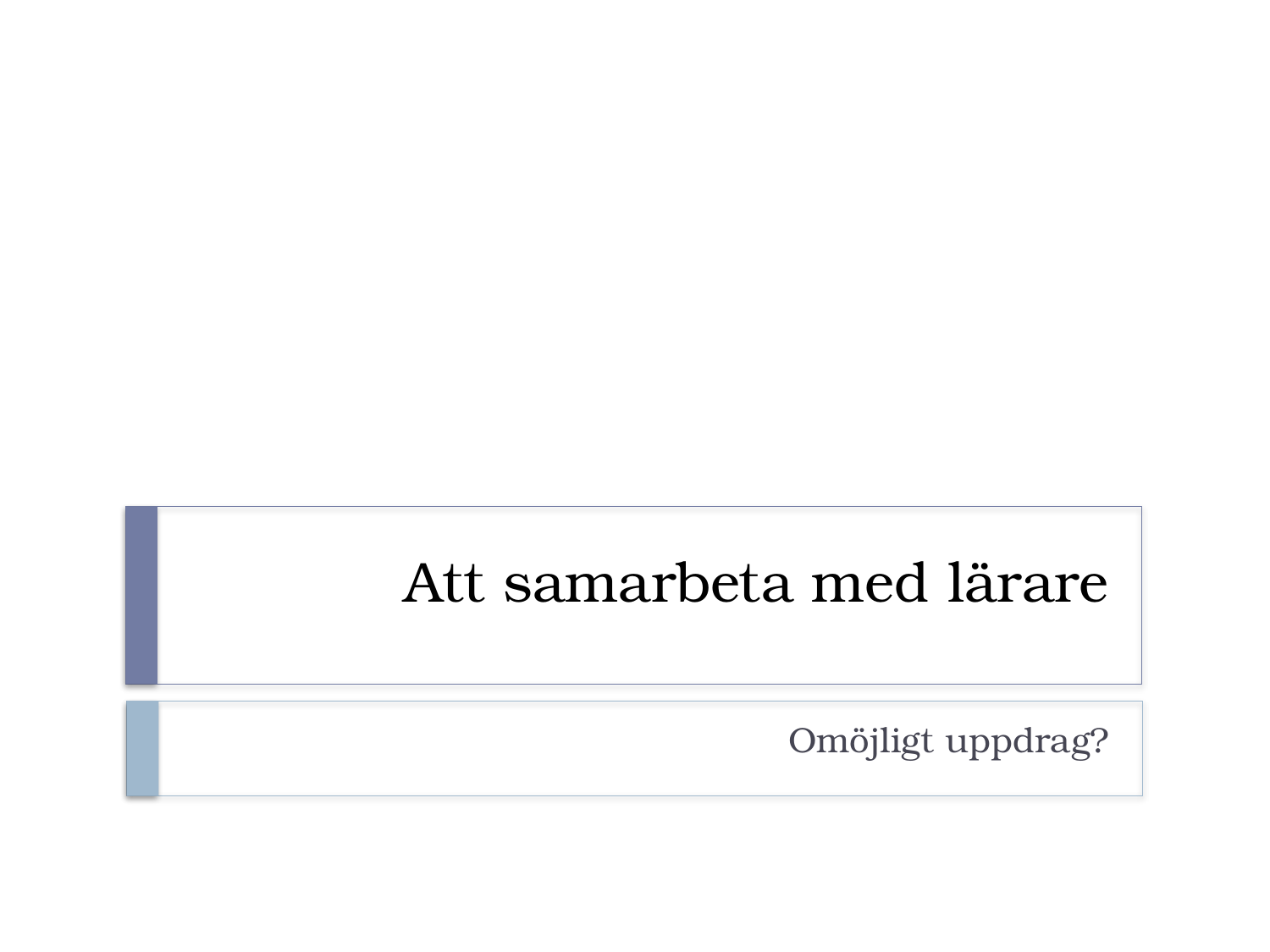

# Att samarbeta med lärare
Omöjligt uppdrag?